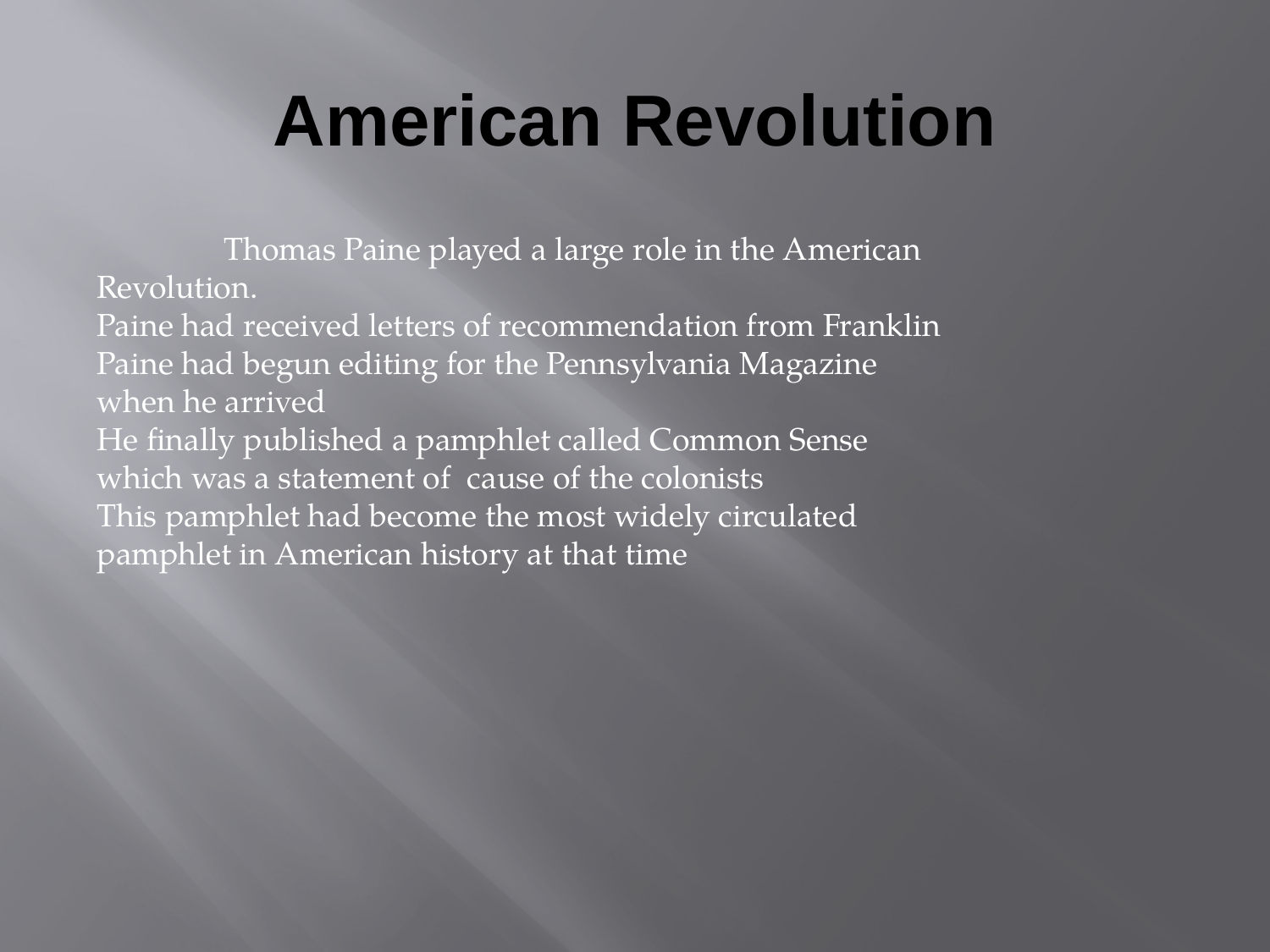

# American Revolution

	Thomas Paine played a large role in the American Revolution.
Paine had received letters of recommendation from Franklin
Paine had begun editing for the Pennsylvania Magazine when he arrived
He finally published a pamphlet called Common Sense which was a statement of  cause of the colonists
This pamphlet had become the most widely circulated pamphlet in American history at that time